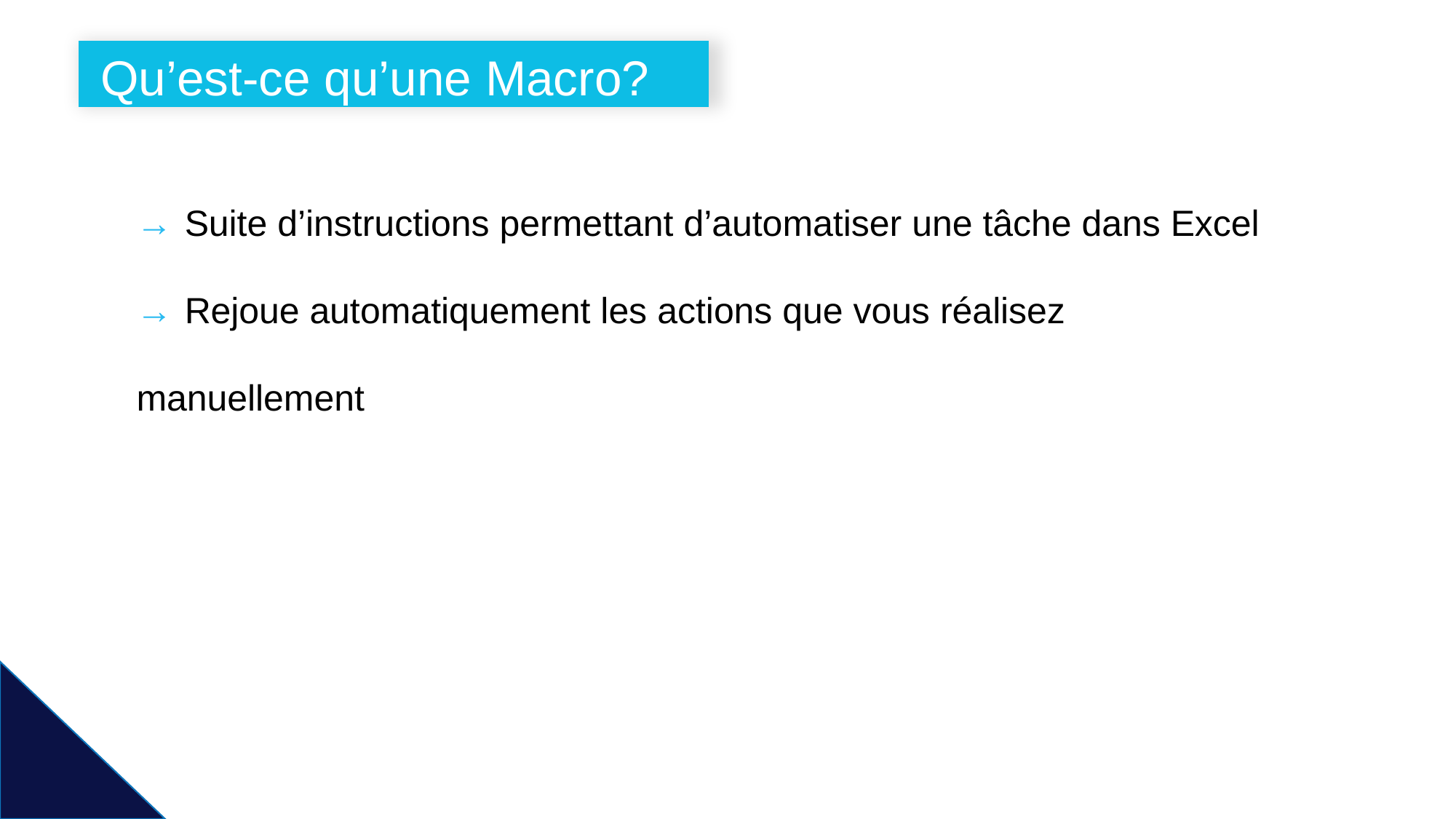

# Qu’est-ce qu’une Macro?
→ Suite d’instructions permettant d’automatiser une tâche dans Excel
→ Rejoue automatiquement les actions que vous réalisez manuellement